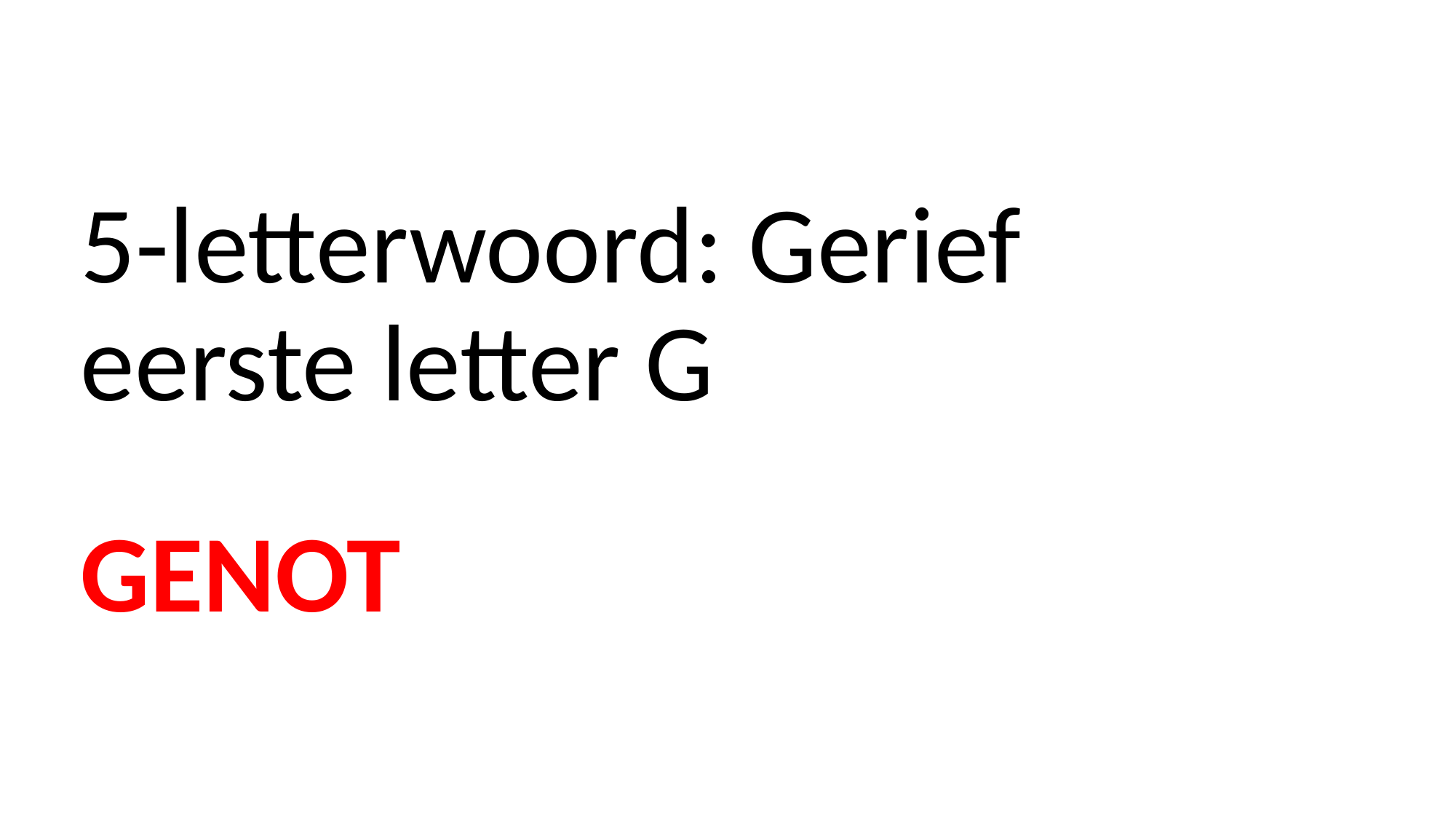

# 5-letterwoord: Gerief eerste letter G
GENOT